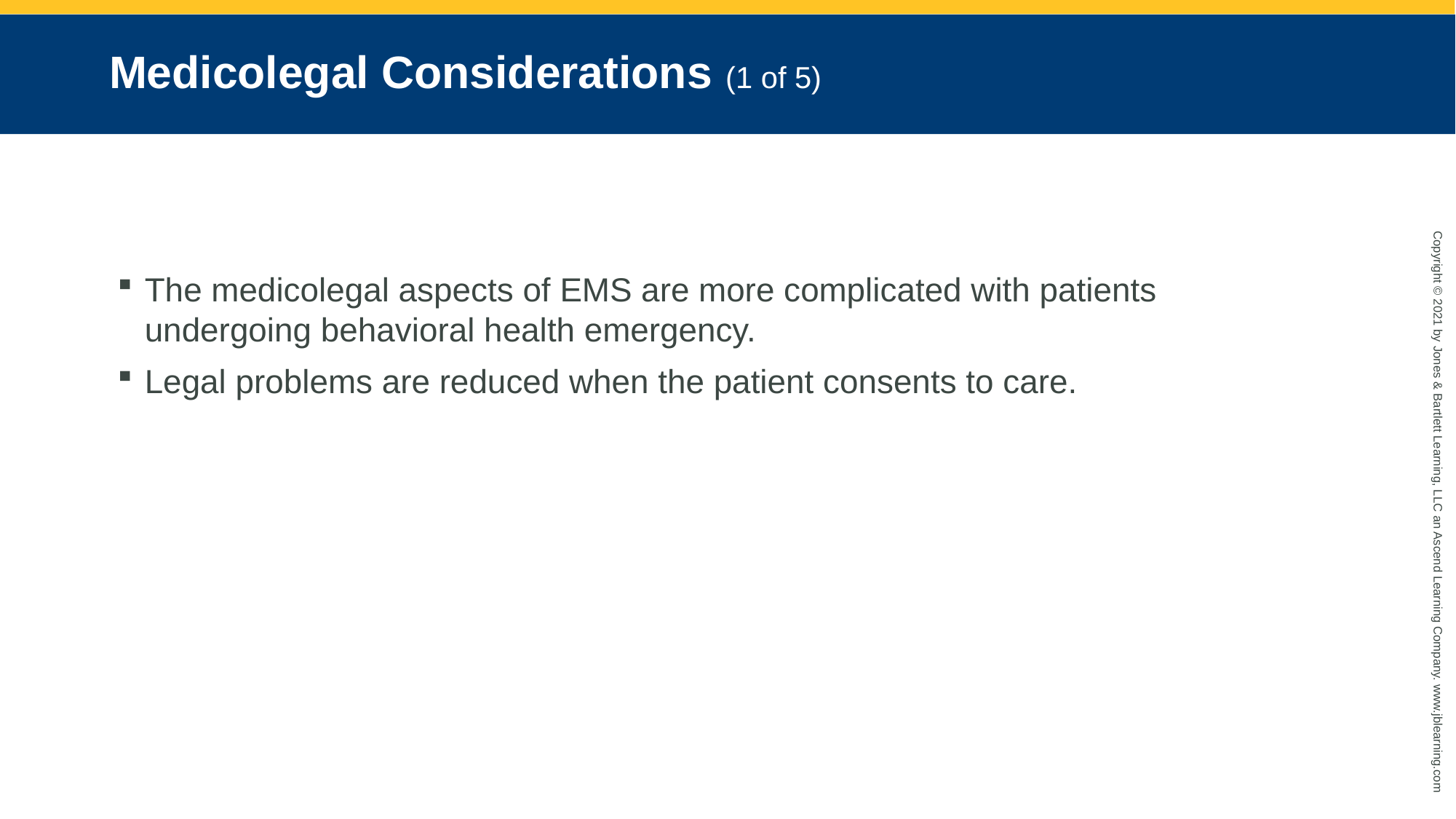

# Medicolegal Considerations (1 of 5)
The medicolegal aspects of EMS are more complicated with patients undergoing behavioral health emergency.
Legal problems are reduced when the patient consents to care.